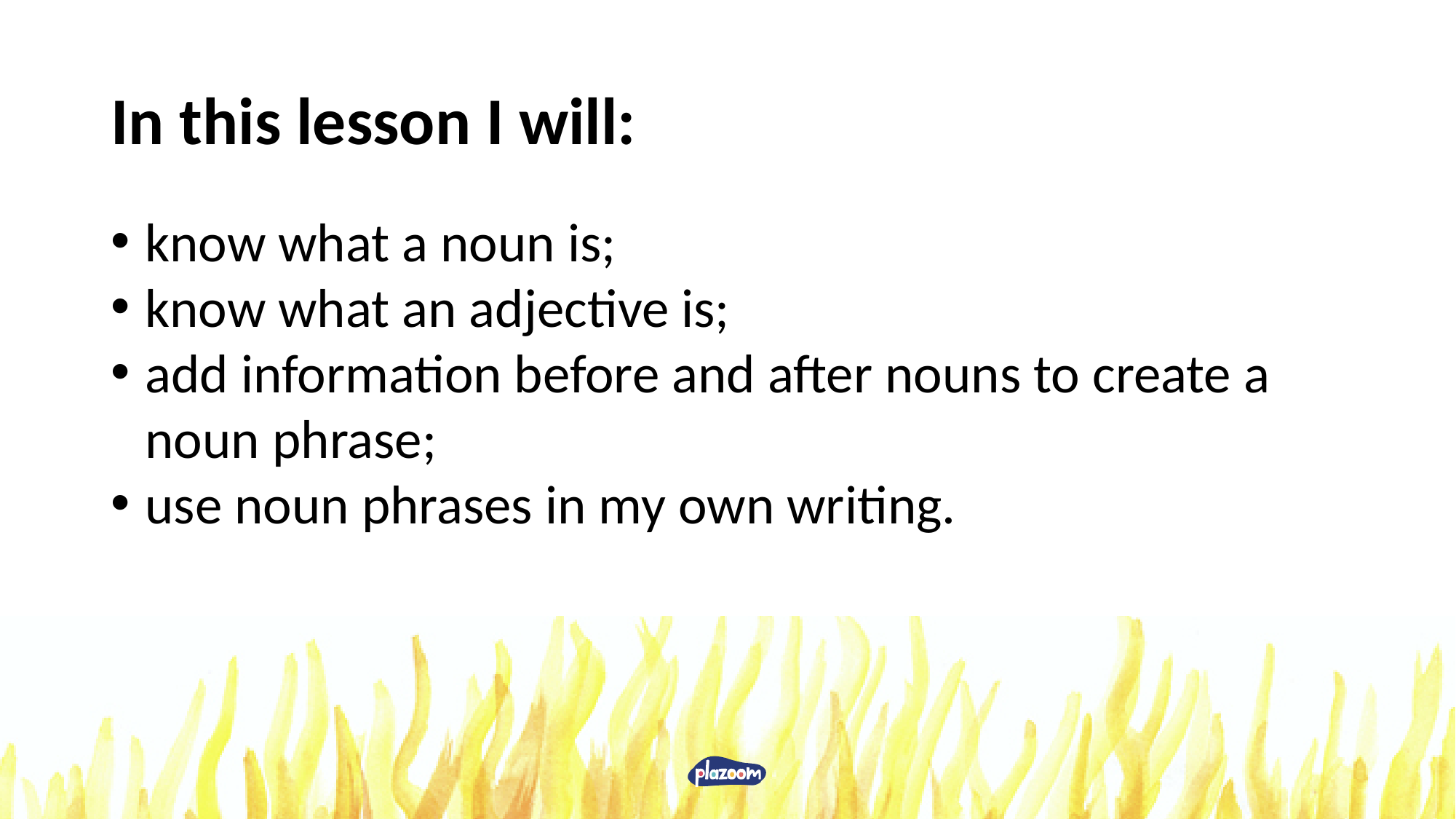

# In this lesson I will:
know what a noun is;
know what an adjective is;
add information before and after nouns to create a noun phrase;
use noun phrases in my own writing.